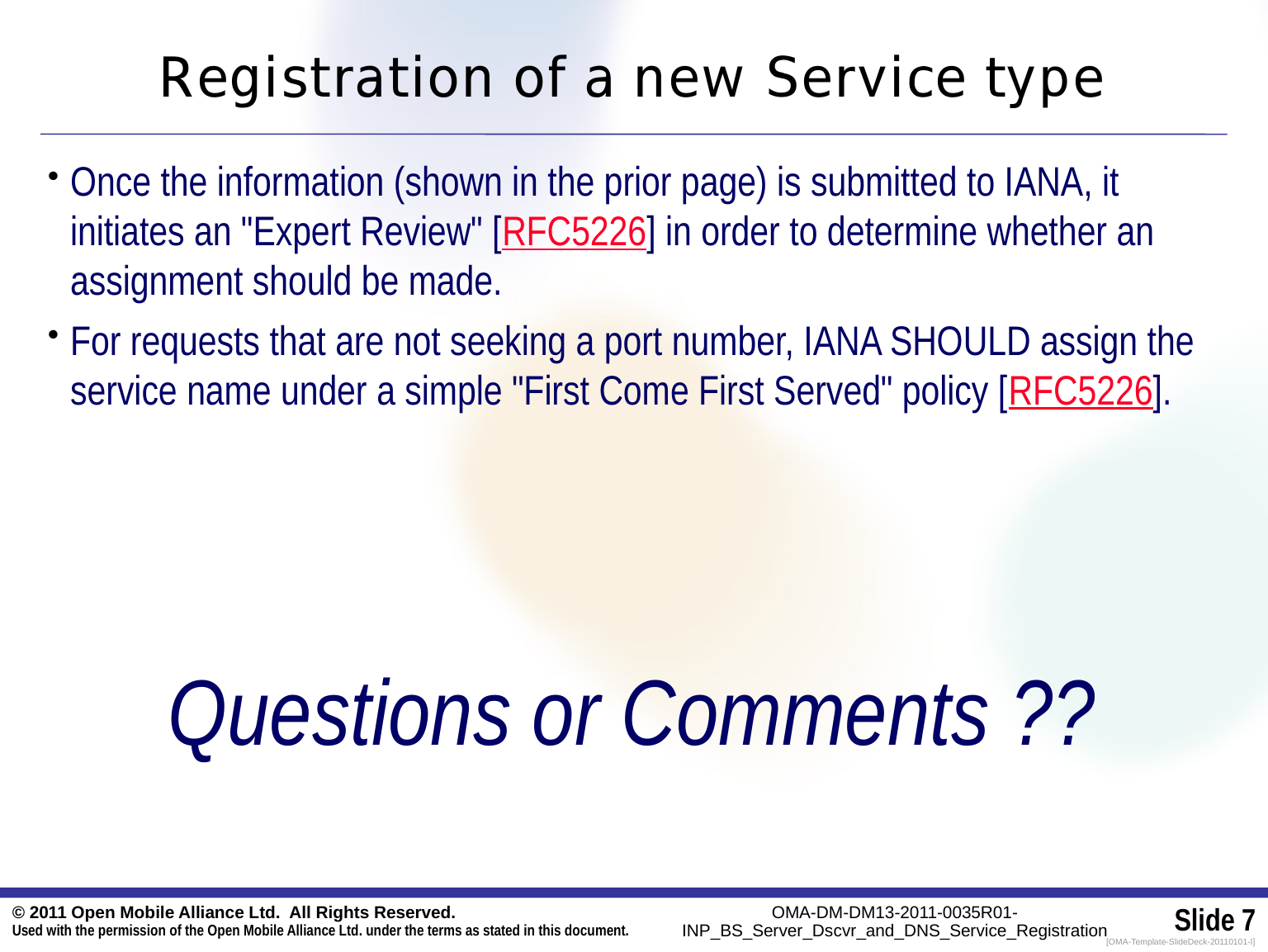

# Registration of a new Service type
Once the information (shown in the prior page) is submitted to IANA, it initiates an "Expert Review" [RFC5226] in order to determine whether an assignment should be made.
For requests that are not seeking a port number, IANA SHOULD assign the service name under a simple "First Come First Served" policy [RFC5226].

Questions or Comments ??